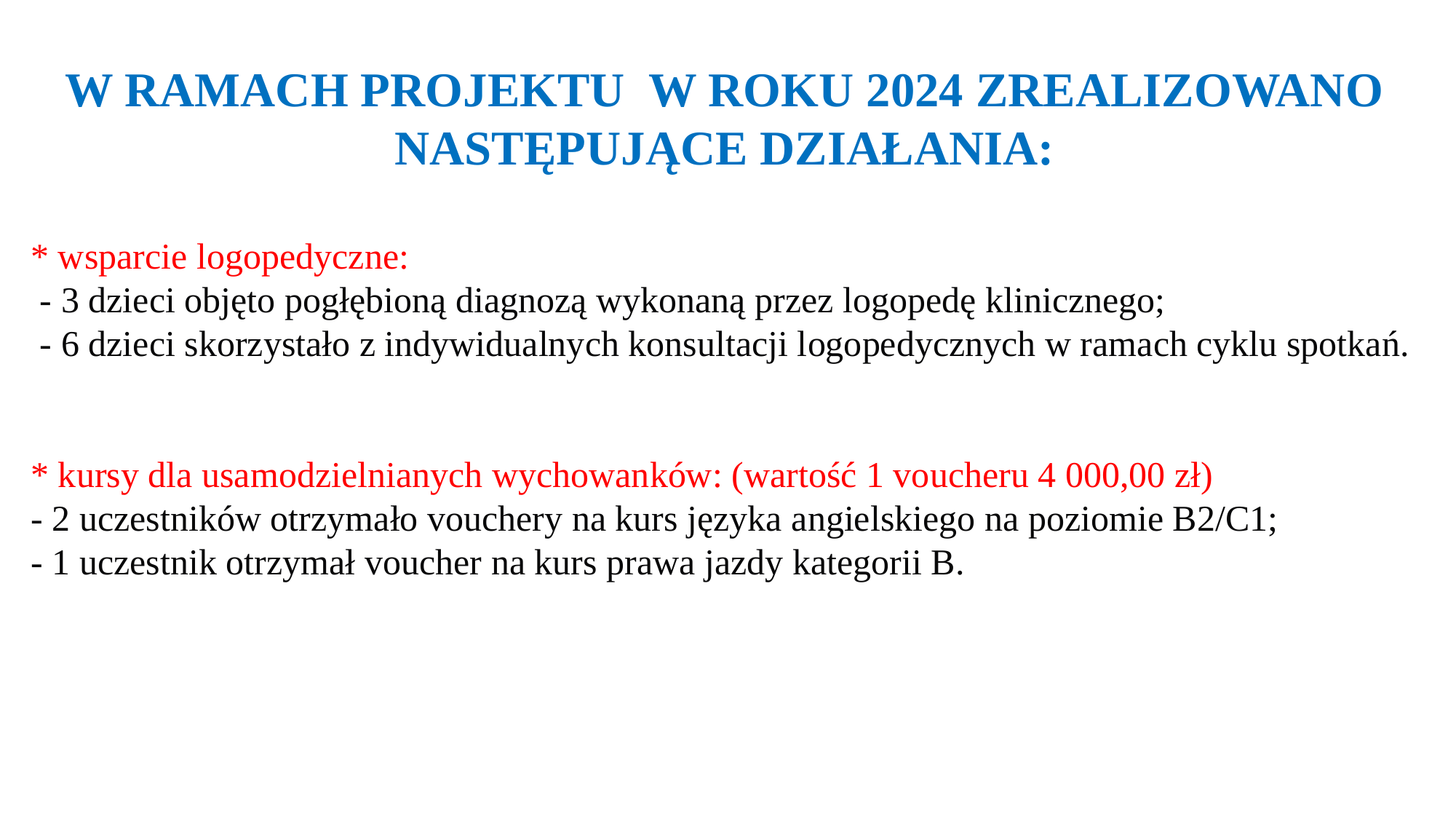

W RAMACH PROJEKTU  W ROKU 2024 ZREALIZOWANO
NASTĘPUJĄCE DZIAŁANIA:

* wsparcie logopedyczne:
 - 3 dzieci objęto pogłębioną diagnozą wykonaną przez logopedę klinicznego;
 - 6 dzieci skorzystało z indywidualnych konsultacji logopedycznych w ramach cyklu spotkań.
* kursy dla usamodzielnianych wychowanków: (wartość 1 voucheru 4 000,00 zł)
- 2 uczestników otrzymało vouchery na kurs języka angielskiego na poziomie B2/C1;
- 1 uczestnik otrzymał voucher na kurs prawa jazdy kategorii B.